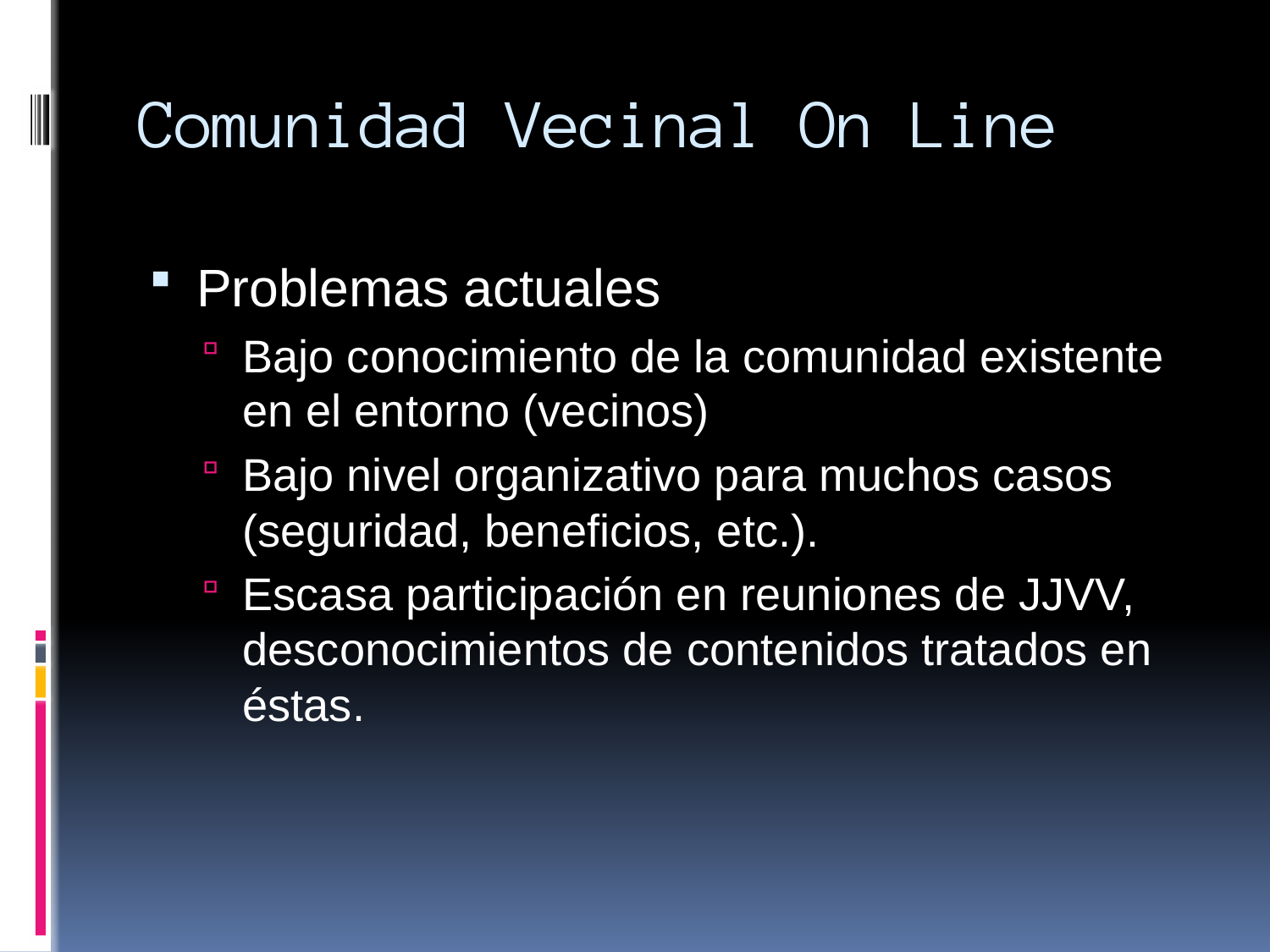

# Comunidad Vecinal On Line
Problemas actuales
Bajo conocimiento de la comunidad existente en el entorno (vecinos)
Bajo nivel organizativo para muchos casos (seguridad, beneficios, etc.).
Escasa participación en reuniones de JJVV, desconocimientos de contenidos tratados en éstas.